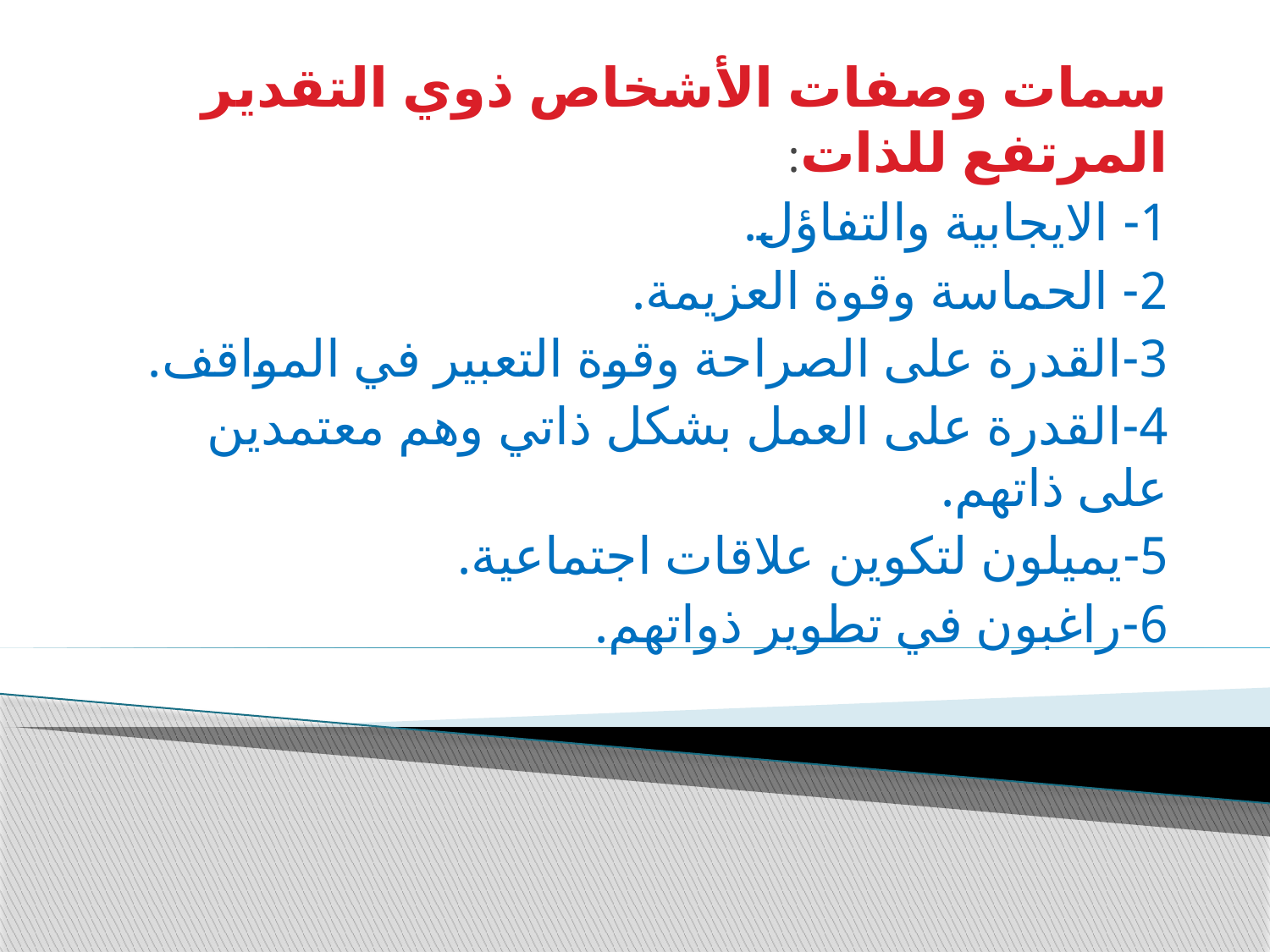

سمات وصفات الأشخاص ذوي التقدير المرتفع للذات:
1- الايجابية والتفاؤل.
2- الحماسة وقوة العزيمة.
3-القدرة على الصراحة وقوة التعبير في المواقف.
4-القدرة على العمل بشكل ذاتي وهم معتمدين على ذاتهم.
5-يميلون لتكوين علاقات اجتماعية.
6-راغبون في تطوير ذواتهم.

#